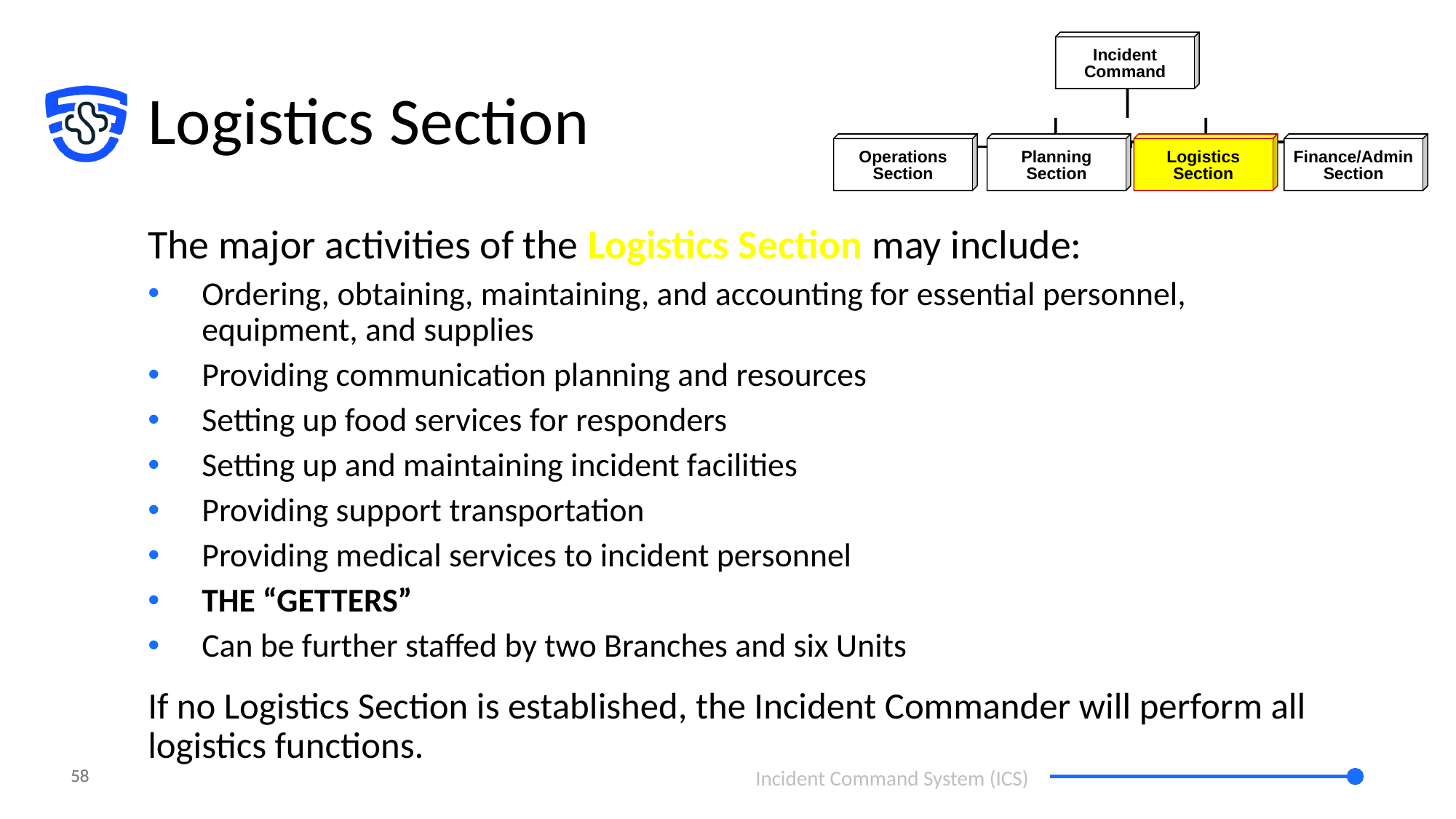

Incident
Command

Operations
Section
Planning
Section
Logistics
Section
Finance/Admin
Section
# Logistics Section
The major activities of the Logistics Section may include:
Ordering, obtaining, maintaining, and accounting for essential personnel, equipment, and supplies
Providing communication planning and resources
Setting up food services for responders
Setting up and maintaining incident facilities
Providing support transportation
Providing medical services to incident personnel
THE “GETTERS”
Can be further staffed by two Branches and six Units
If no Logistics Section is established, the Incident Commander will perform all logistics functions.